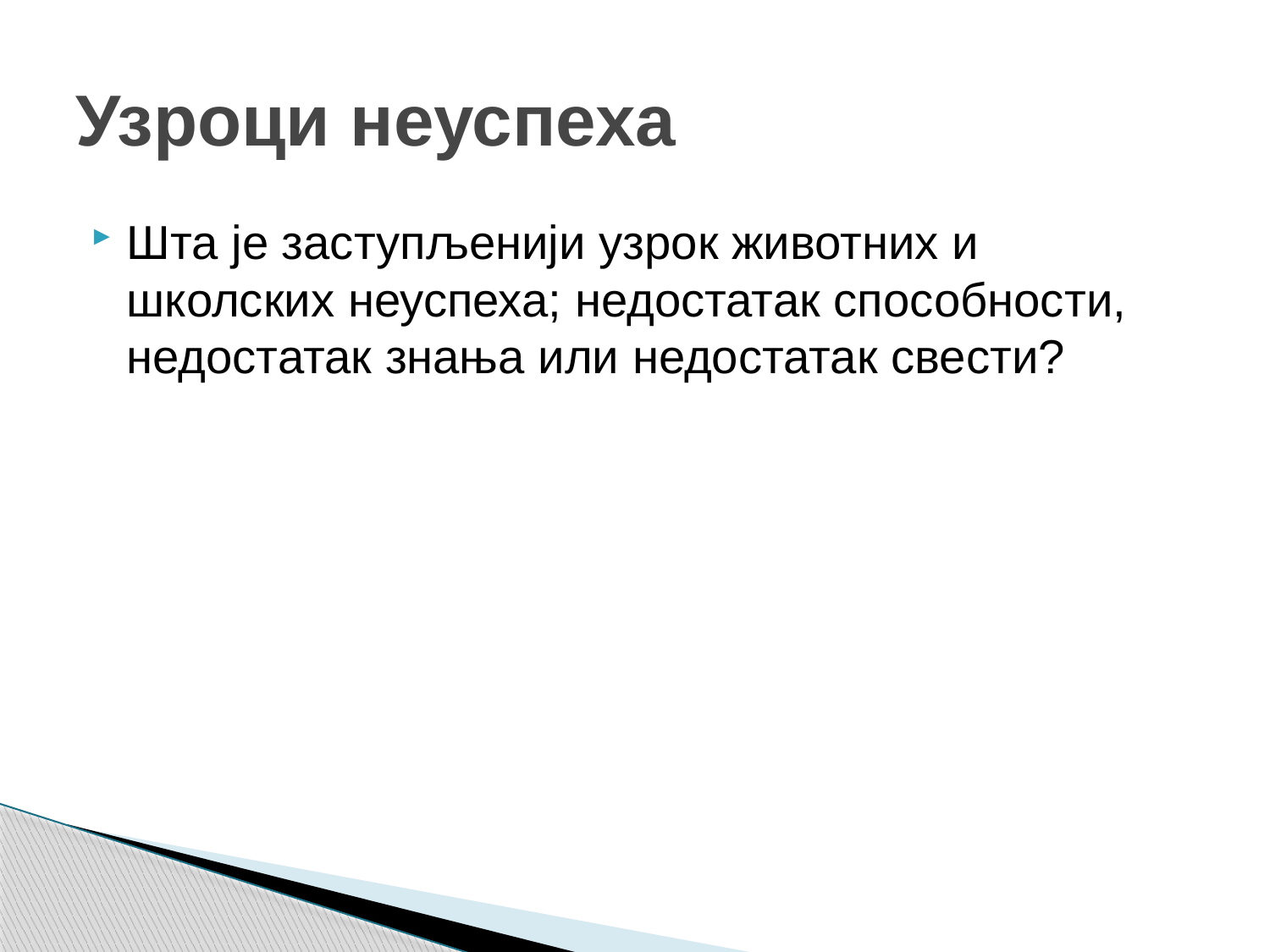

# Узроци неуспеха
Шта је заступљенији узрок животних и школских неуспеха; недостатак способности, недостатак знања или недостатак свести?